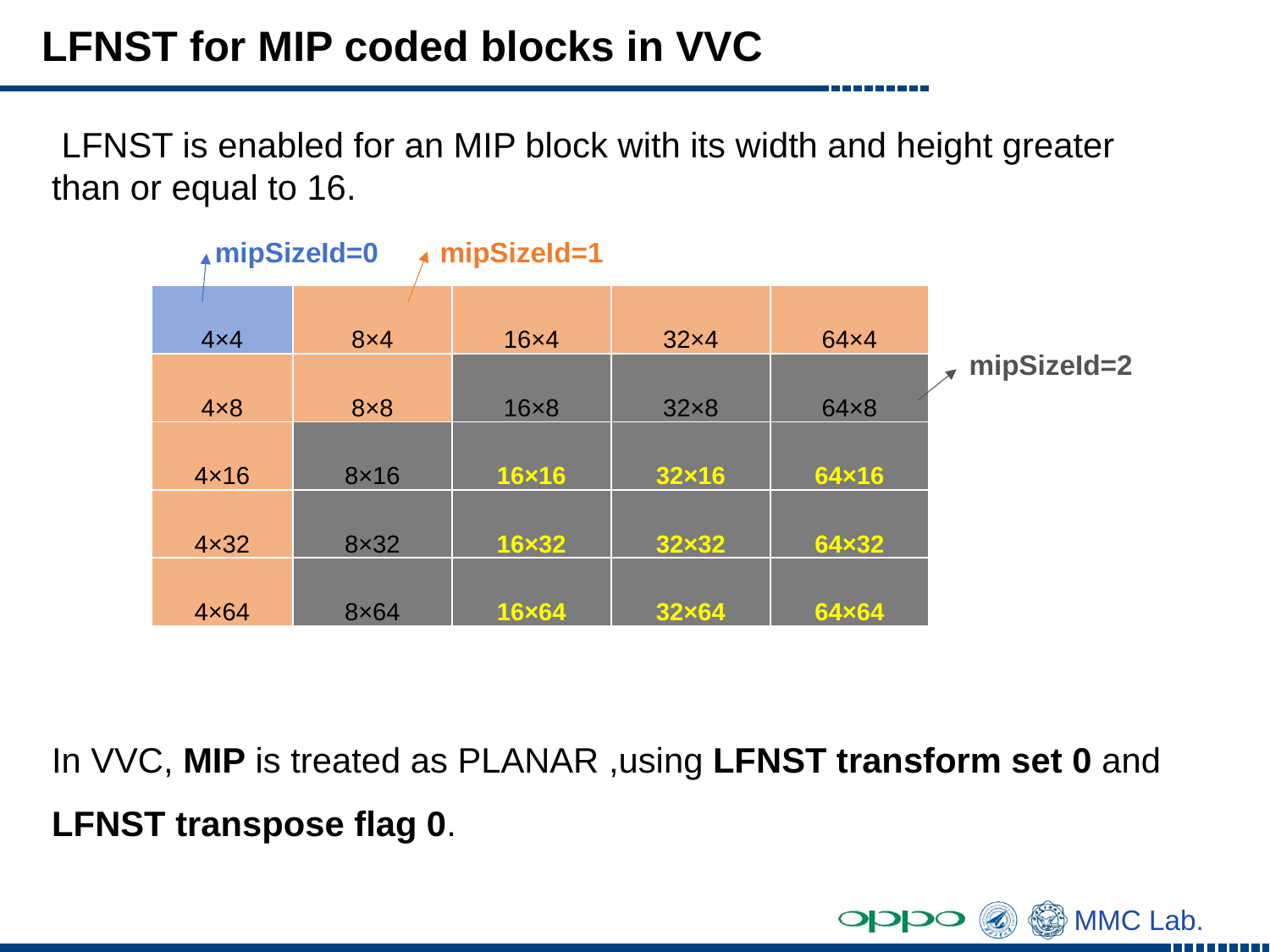

# LFNST for MIP coded blocks in VVC
 LFNST is enabled for an MIP block with its width and height greater than or equal to 16.

mipSizeId=0
mipSizeId=1
| 4×4 | 8×4 | 16×4 | 32×4 | 64×4 |
| --- | --- | --- | --- | --- |
| 4×8 | 8×8 | 16×8 | 32×8 | 64×8 |
| 4×16 | 8×16 | 16×16 | 32×16 | 64×16 |
| 4×32 | 8×32 | 16×32 | 32×32 | 64×32 |
| 4×64 | 8×64 | 16×64 | 32×64 | 64×64 |
mipSizeId=2
In VVC, MIP is treated as PLANAR ,using LFNST transform set 0 and LFNST transpose flag 0.